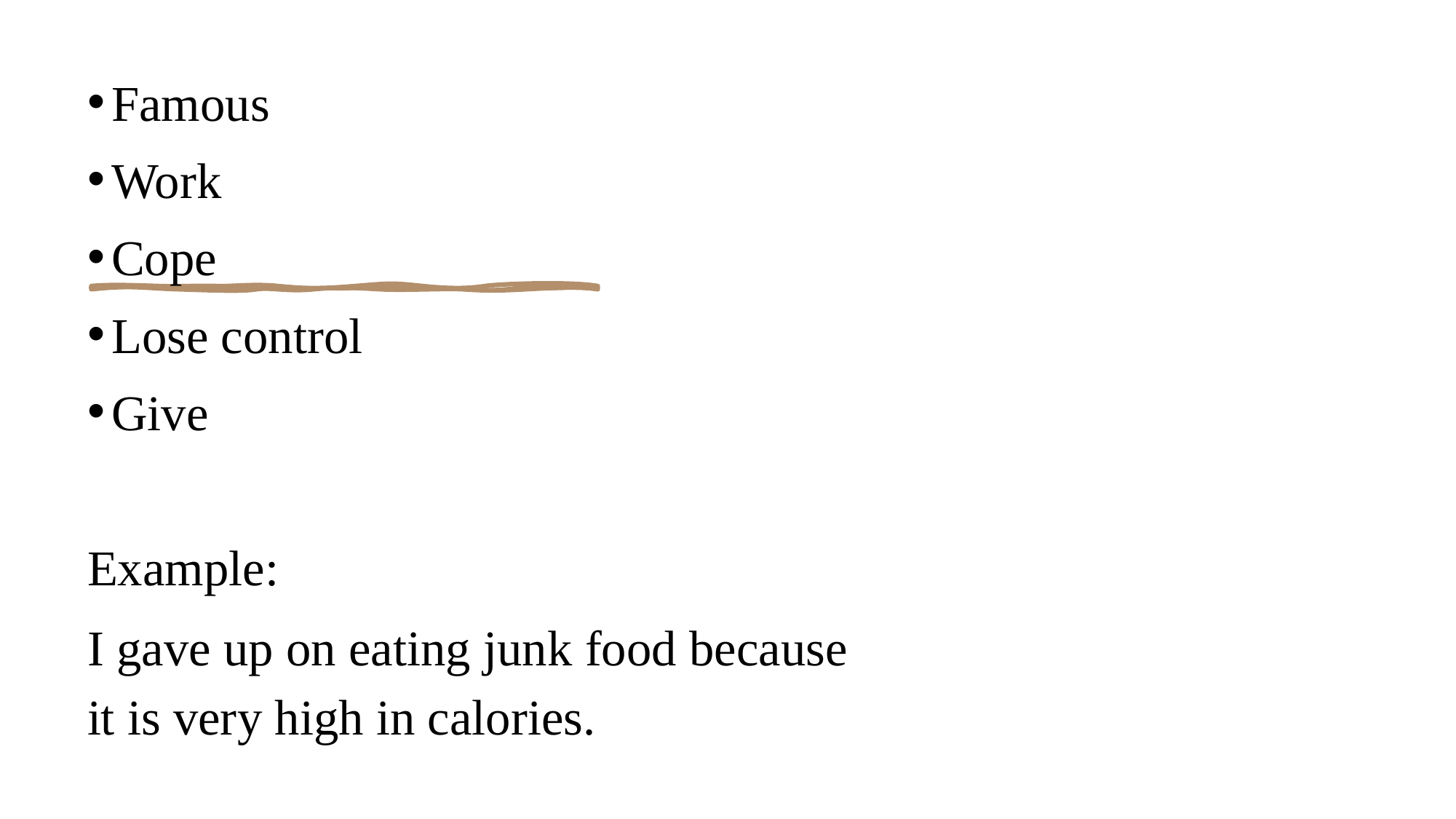

Famous
Work
Cope
Lose control
Give

Example:
I gave up on eating junk food because it is very high in calories.